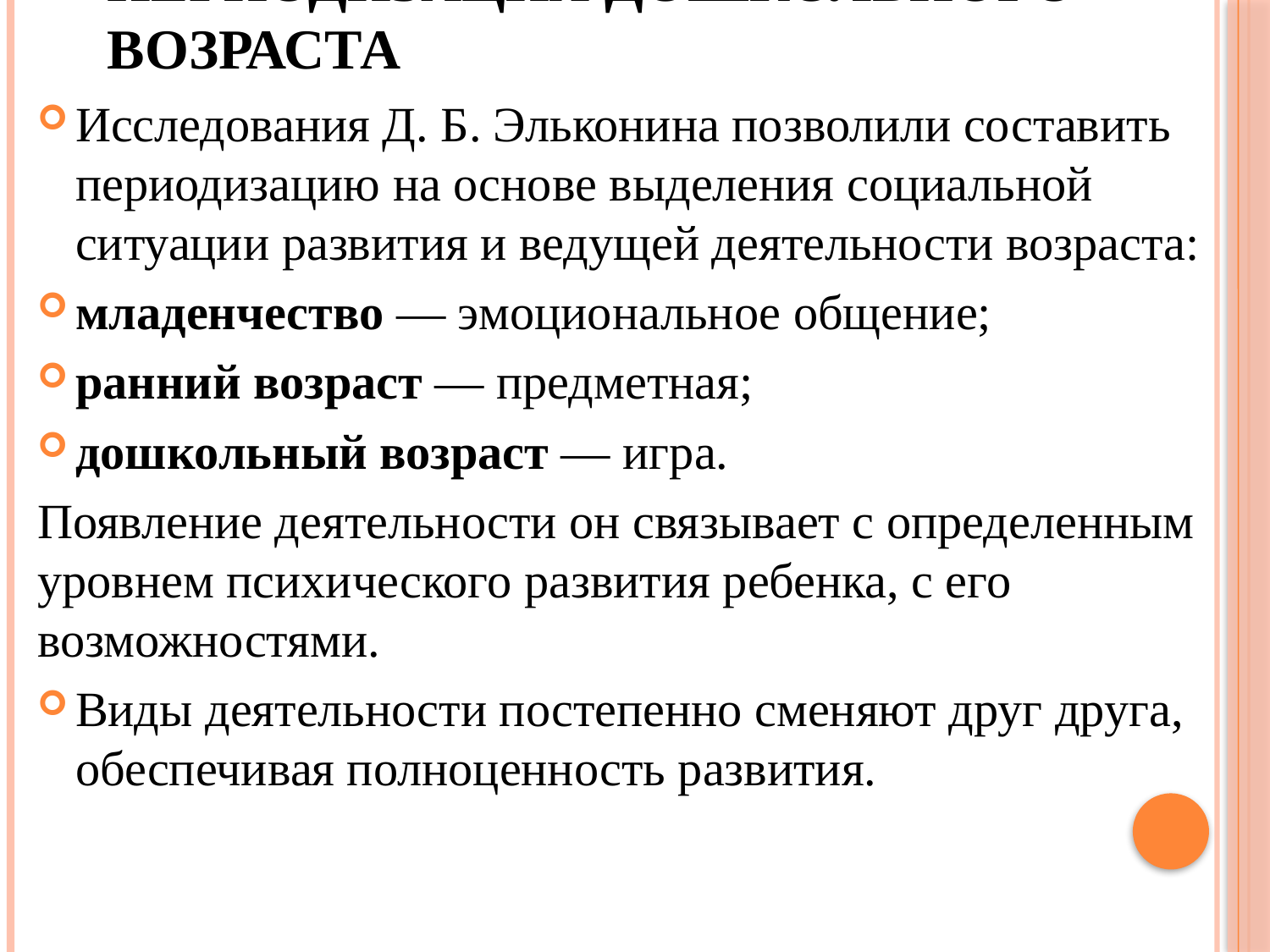

# Периодизация дошкольного возраста
Исследования Д. Б. Эльконина позволили составить периодизацию на основе выделения социальной ситуации развития и ведущей деятельности возраста:
младенчество — эмоциональное общение;
ранний возраст — предметная;
дошкольный возраст — игра.
Появление деятельности он связывает с определенным уровнем психического развития ребенка, с его возможностями.
Виды деятельности постепенно сменяют друг друга, обеспечивая полноценность развития.